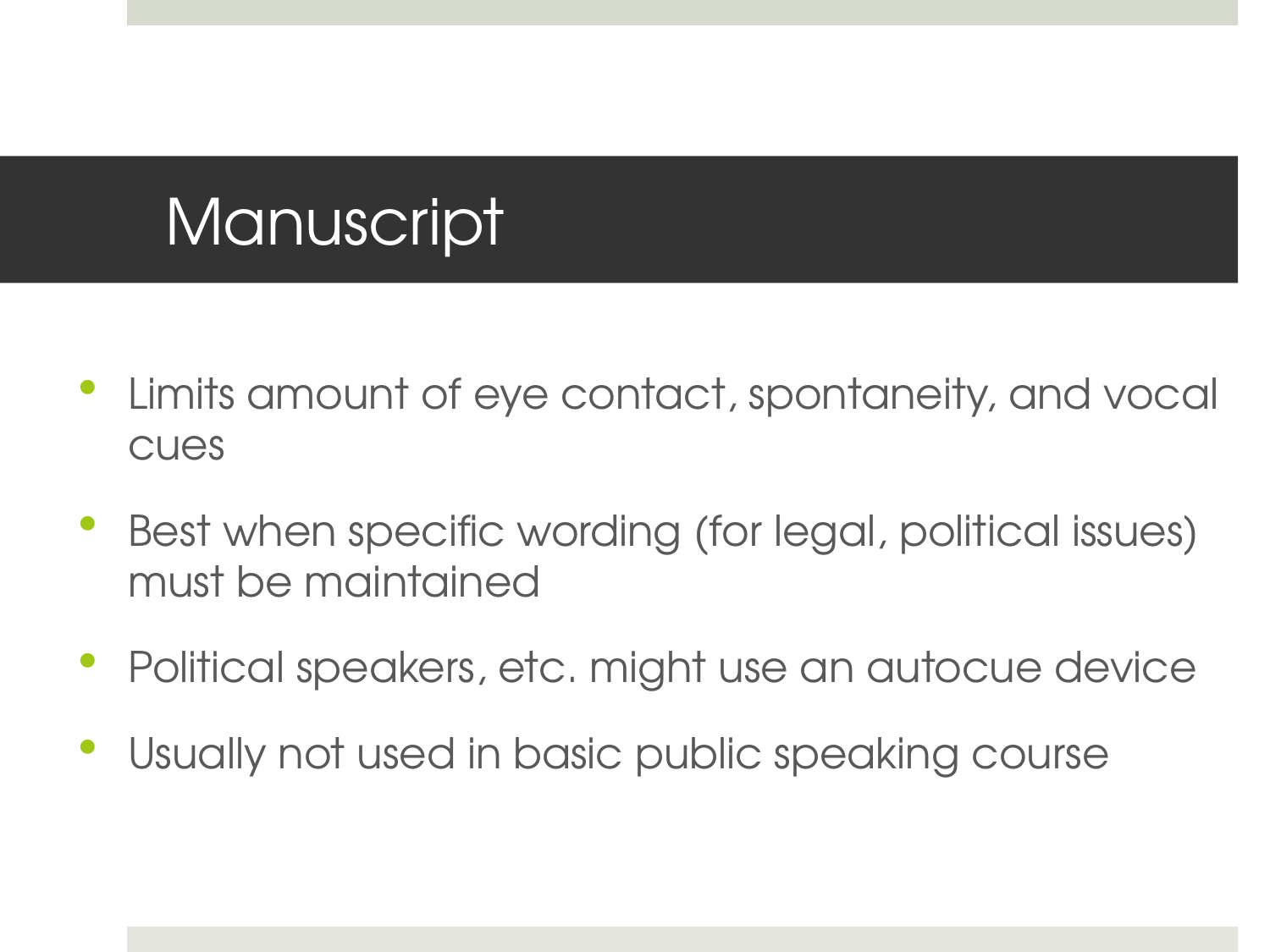

# Manuscript
Limits amount of eye contact, spontaneity, and vocal cues
Best when specific wording (for legal, political issues) must be maintained
Political speakers, etc. might use an autocue device
Usually not used in basic public speaking course